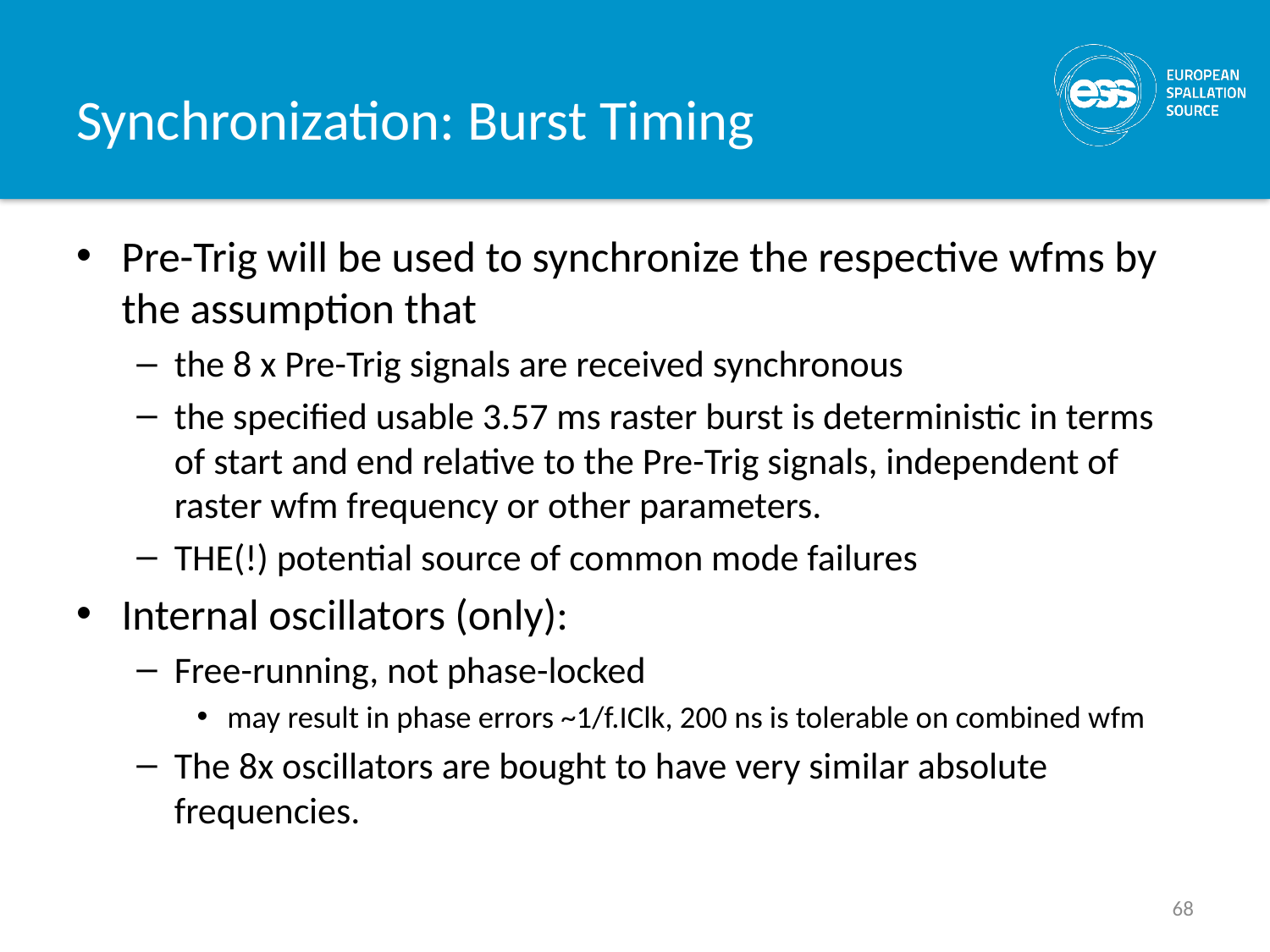

# Synchronization: Burst Timing
Pre-Trig will be used to synchronize the respective wfms by the assumption that
the 8 x Pre-Trig signals are received synchronous
the specified usable 3.57 ms raster burst is deterministic in terms of start and end relative to the Pre-Trig signals, independent of raster wfm frequency or other parameters.
THE(!) potential source of common mode failures
Internal oscillators (only):
Free-running, not phase-locked
may result in phase errors ~1/f.IClk, 200 ns is tolerable on combined wfm
The 8x oscillators are bought to have very similar absolute frequencies.
68